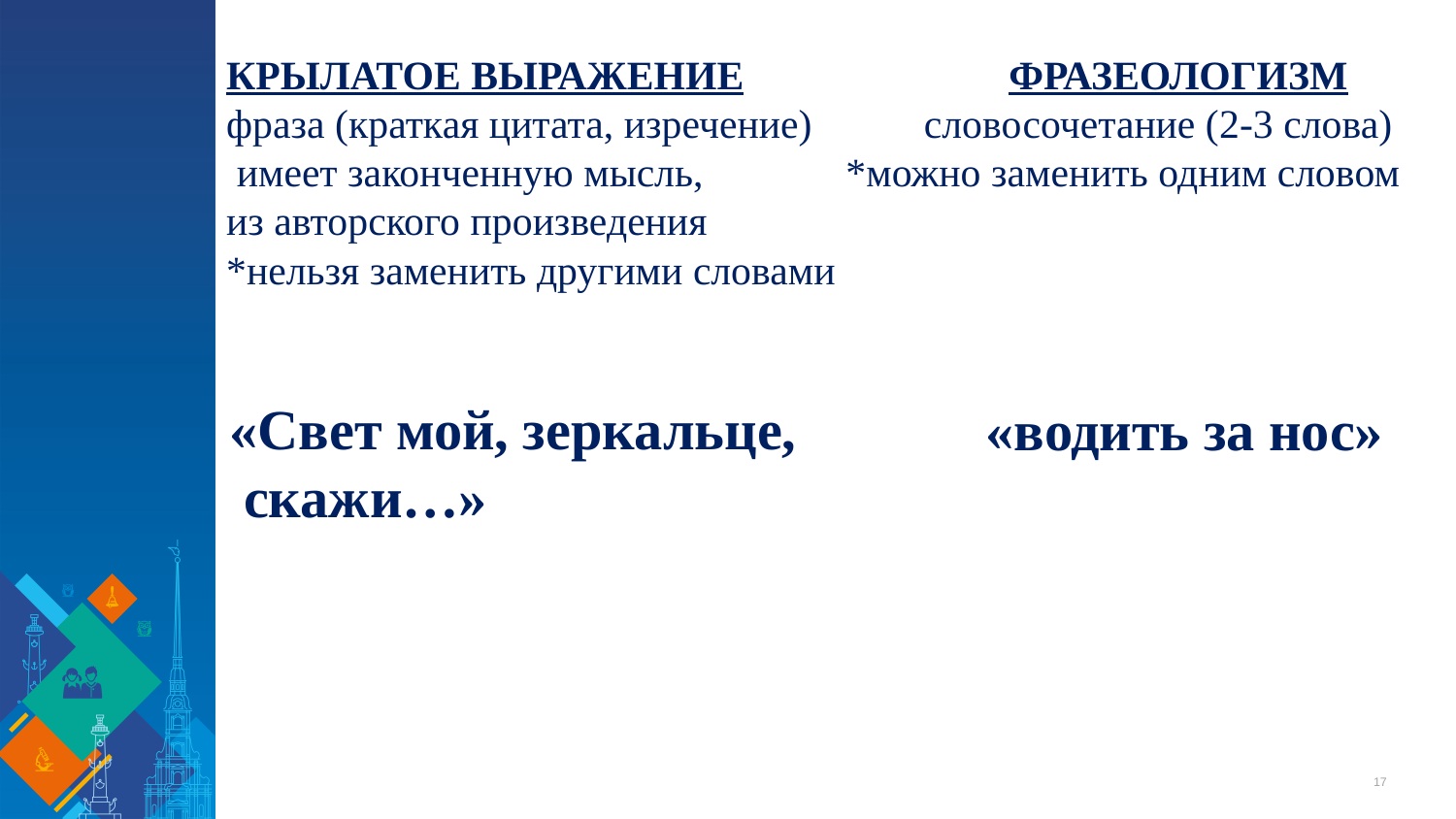

КРЫЛАТОЕ ВЫРАЖЕНИЕ                          ФРАЗЕОЛОГИЗМ
фраза (краткая цитата, изречение)           словосочетание (2-3 слова)
 имеет законченную мысль,              *можно заменить одним словом
из авторского произведения
*нельзя заменить другими словами
«Свет мой, зеркальце,
 скажи…»
«водить за нос»
17